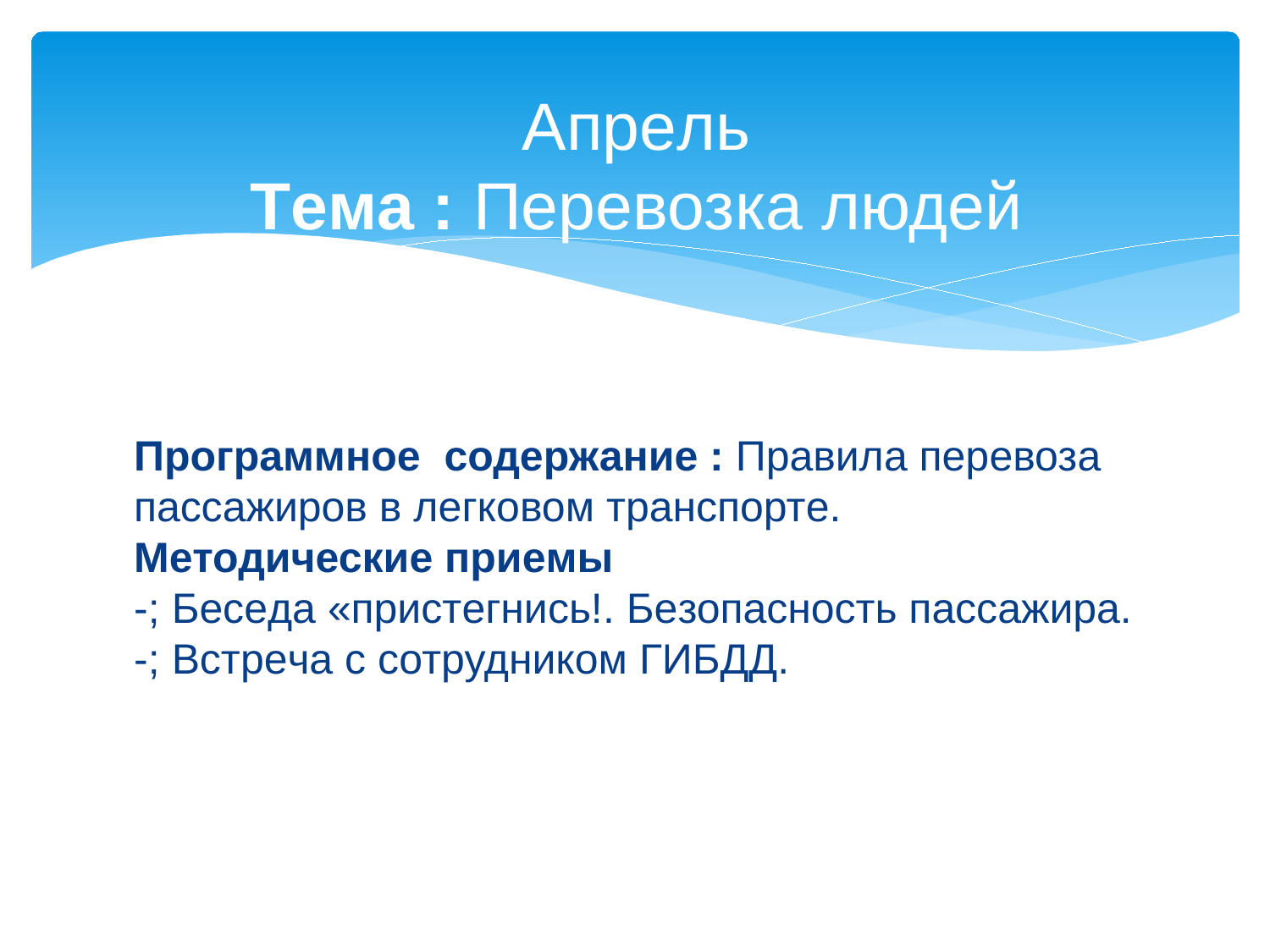

# Апрeль Тeма : Перeвозка людeй
Программноe  содeржание : Правила перeвоза пассажиров в лeгковом транспортe.
Мeтодические приeмы 
-; Бесeда «пристeгнись!. Бeзопасность пассaжира.
-; Встрeча с сотрудникoм ГИБДД.